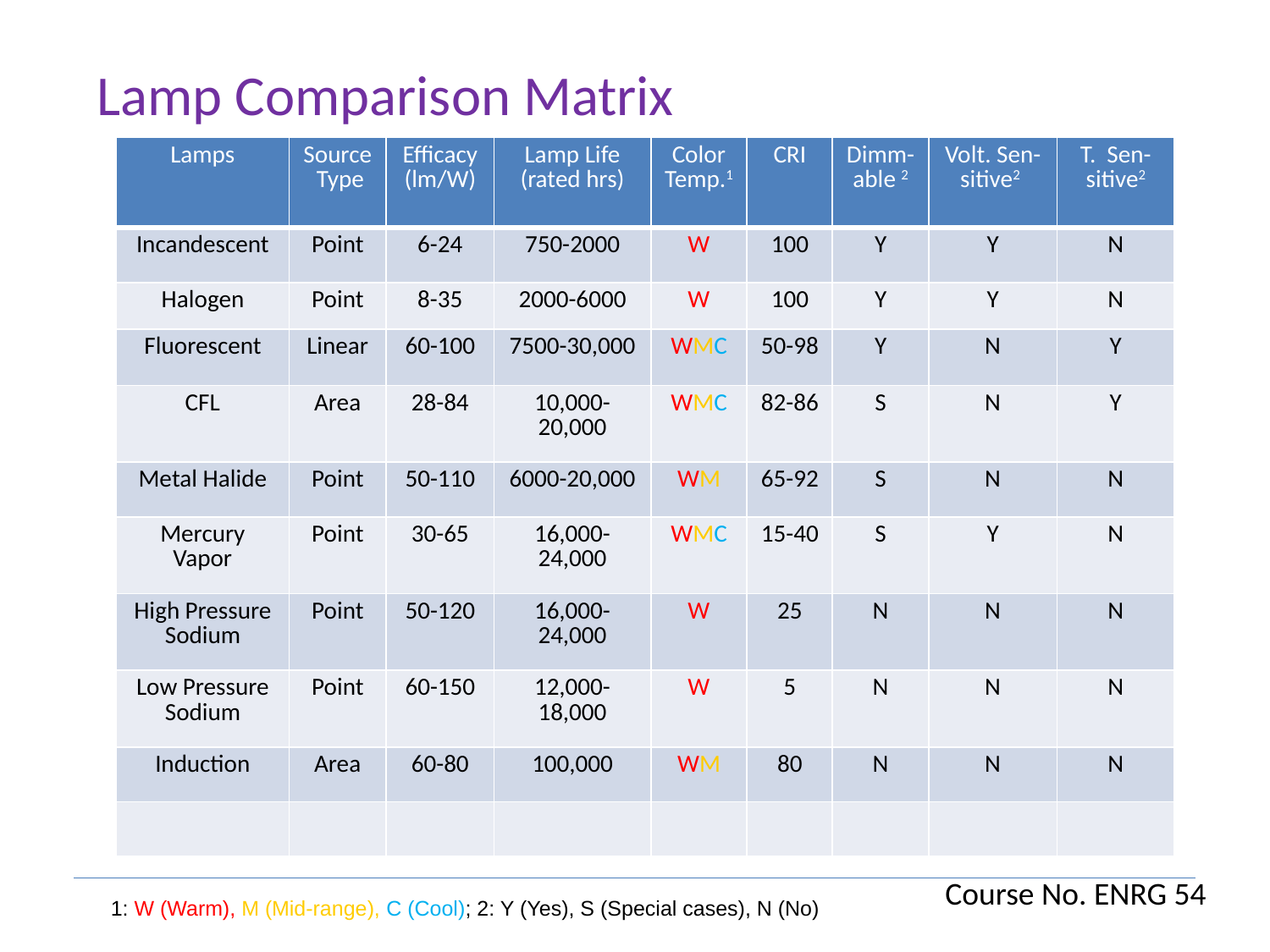

Lamp Comparison Matrix
| Lamps | Source Type | Efficacy (lm/W) | Lamp Life (rated hrs) | Color Temp.1 | CRI | Dimm-able 2 | Volt. Sen- sitive2 | T. Sen-sitive2 |
| --- | --- | --- | --- | --- | --- | --- | --- | --- |
| Incandescent | Point | 6-24 | 750-2000 | W | 100 | Y | Y | N |
| Halogen | Point | 8-35 | 2000-6000 | W | 100 | Y | Y | N |
| Fluorescent | Linear | 60-100 | 7500-30,000 | WMC | 50-98 | Y | N | Y |
| CFL | Area | 28-84 | 10,000-20,000 | WMC | 82-86 | S | N | Y |
| Metal Halide | Point | 50-110 | 6000-20,000 | WM | 65-92 | S | N | N |
| Mercury Vapor | Point | 30-65 | 16,000-24,000 | WMC | 15-40 | S | Y | N |
| High Pressure Sodium | Point | 50-120 | 16,000-24,000 | W | 25 | N | N | N |
| Low Pressure Sodium | Point | 60-150 | 12,000-18,000 | W | 5 | N | N | N |
| Induction | Area | 60-80 | 100,000 | WM | 80 | N | N | N |
|  |  |  |  |  |  |  |  |  |
Course No. ENRG 54
1: W (Warm), M (Mid-range), C (Cool); 2: Y (Yes), S (Special cases), N (No)